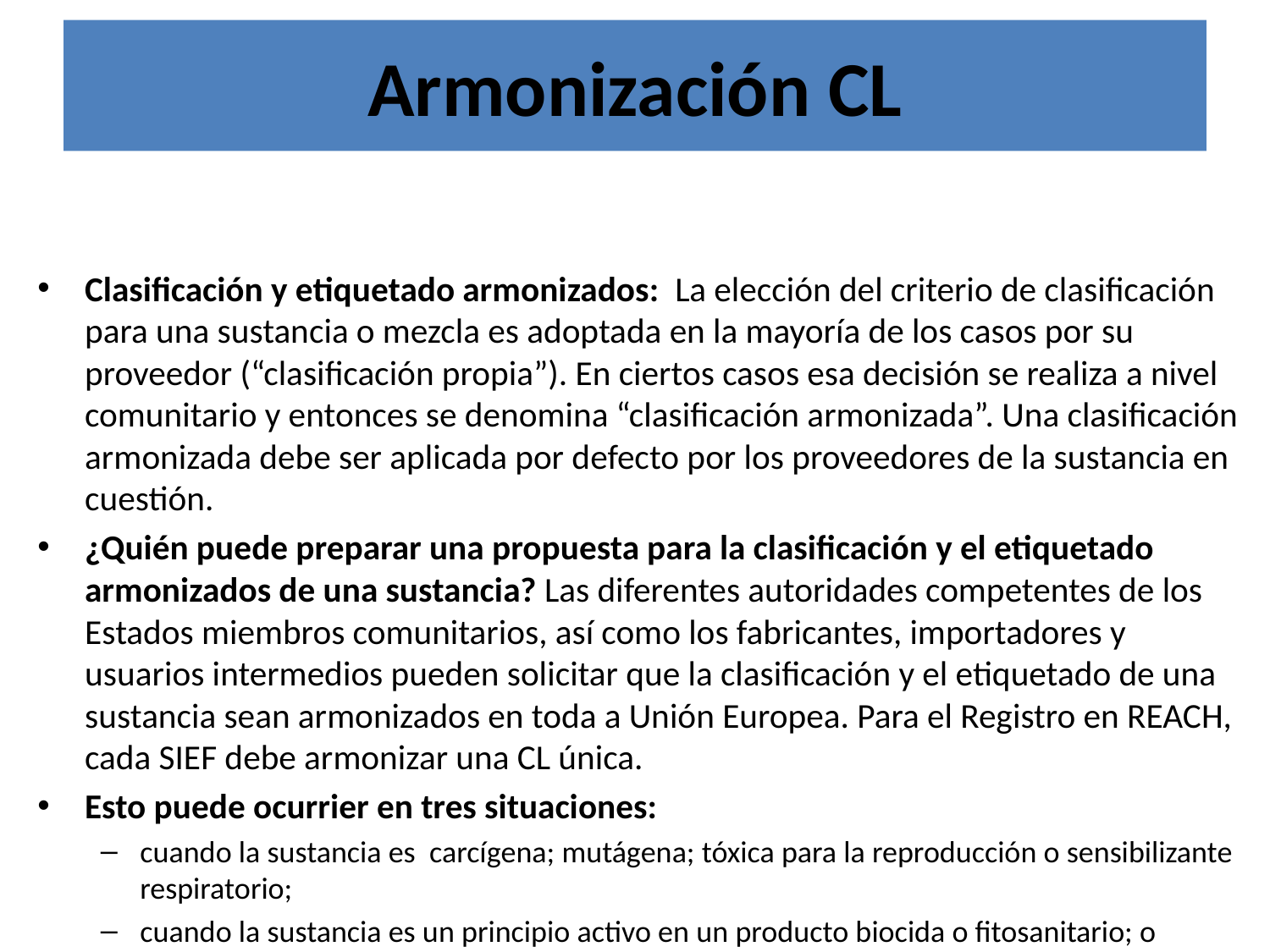

# Armonización CL
Clasificación y etiquetado armonizados:  La elección del criterio de clasificación para una sustancia o mezcla es adoptada en la mayoría de los casos por su proveedor (“clasificación propia”). En ciertos casos esa decisión se realiza a nivel comunitario y entonces se denomina “clasificación armonizada”. Una clasificación armonizada debe ser aplicada por defecto por los proveedores de la sustancia en cuestión.
¿Quién puede preparar una propuesta para la clasificación y el etiquetado armonizados de una sustancia? Las diferentes autoridades competentes de los Estados miembros comunitarios, así como los fabricantes, importadores y usuarios intermedios pueden solicitar que la clasificación y el etiquetado de una sustancia sean armonizados en toda a Unión Europea. Para el Registro en REACH, cada SIEF debe armonizar una CL única.
Esto puede ocurrier en tres situaciones:
cuando la sustancia es  carcígena; mutágena; tóxica para la reproducción o sensibilizante respiratorio;
cuando la sustancia es un principio activo en un producto biocida o fitosanitario; o
cuando existe la necesidad de armonizar una clasificación a nivel comunitario, siempre que pueda proporcionarse una justificación que demuestre la necesidad de esta acción.